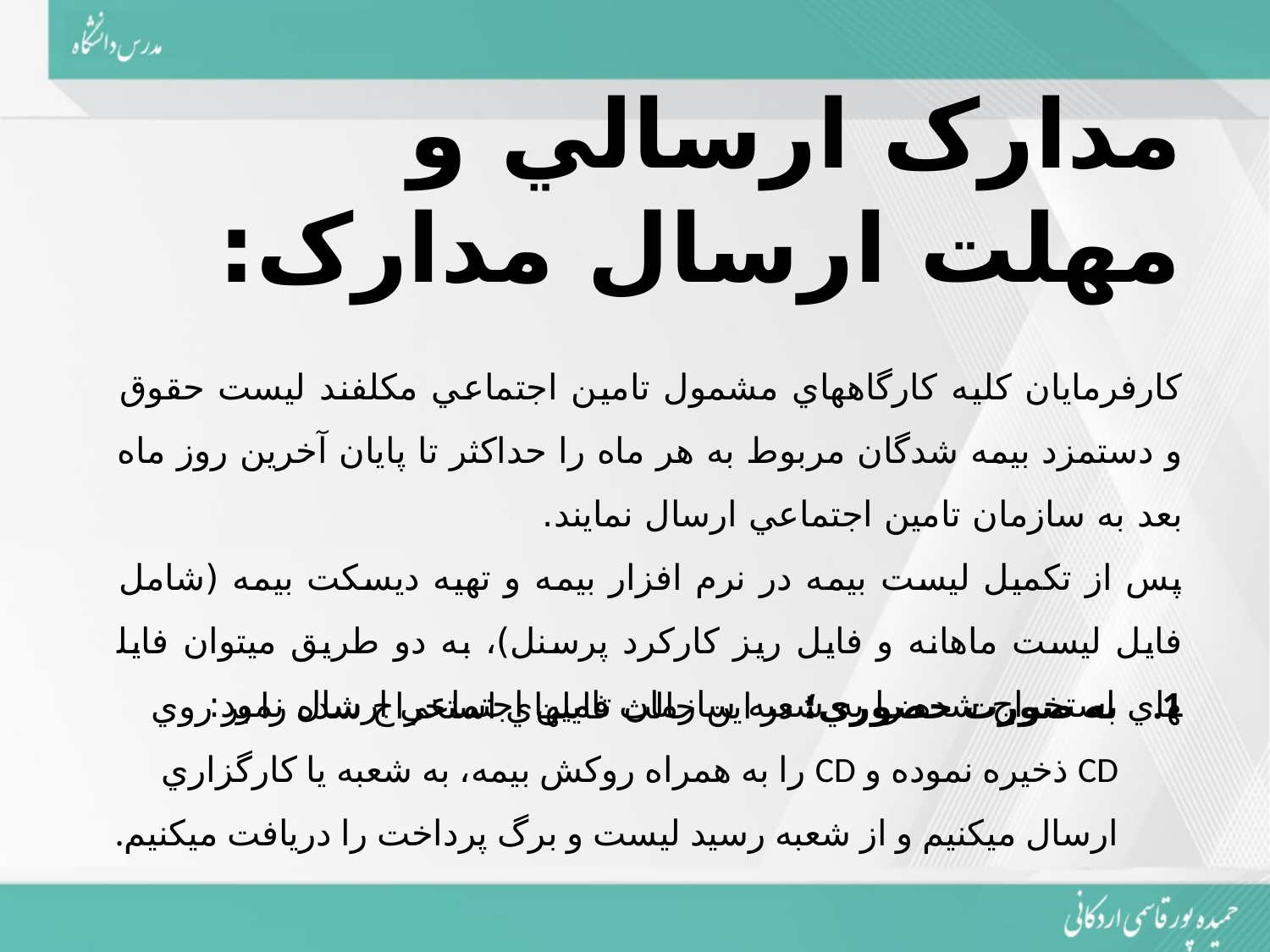

#
مدارک ارسالي و مهلت ارسال مدارک:

کارفرمايان کليه کارگاههاي مشمول تامين اجتماعي مکلفند ليست حقوق و دستمزد بيمه شدگان مربوط به هر ماه را حداکثر تا پايان آخرين روز ماه بعد به سازمان تامين اجتماعي ارسال نمايند.
پس از تکميل ليست بيمه در نرم افزار بيمه و تهيه ديسکت بيمه (شامل فايل ليست ماهانه و فايل ريز کارکرد پرسنل)، به دو طريق مي­توان فايل­هاي استخراج شده را به شعبه سازمان تامين اجتماعي ارسال نمود:
به صورت حضوري؛ در اين حالت فايل­هاي استخراج شده را بر روي CD ذخيره نموده و CD را به همراه روکش بيمه، به شعبه يا کارگزاري ارسال مي­کنيم و از شعبه رسيد ليست و برگ پرداخت را دريافت مي­کنيم.